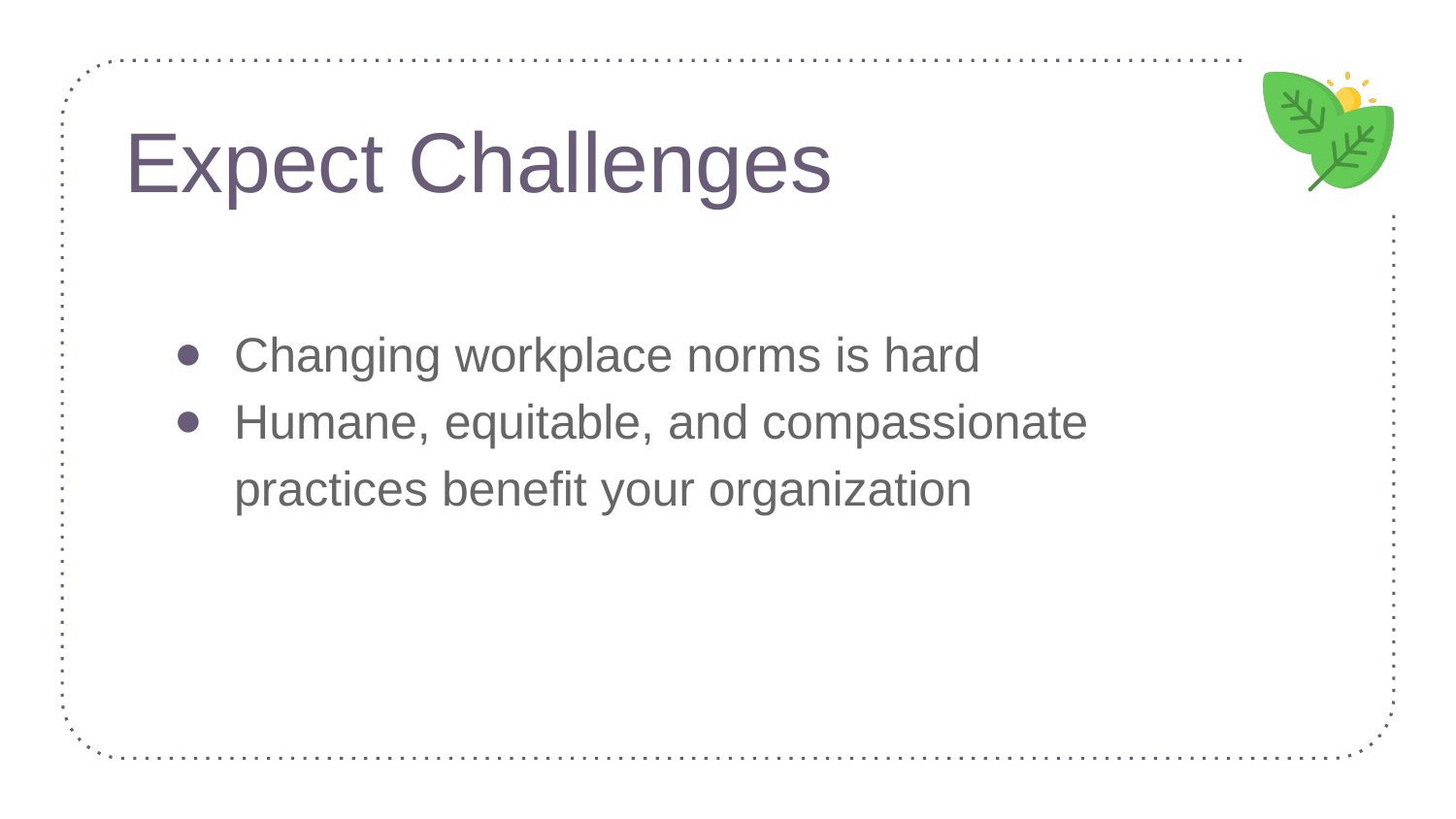

# Expect Challenges
Changing workplace norms is hard
Humane, equitable, and compassionate practices benefit your organization